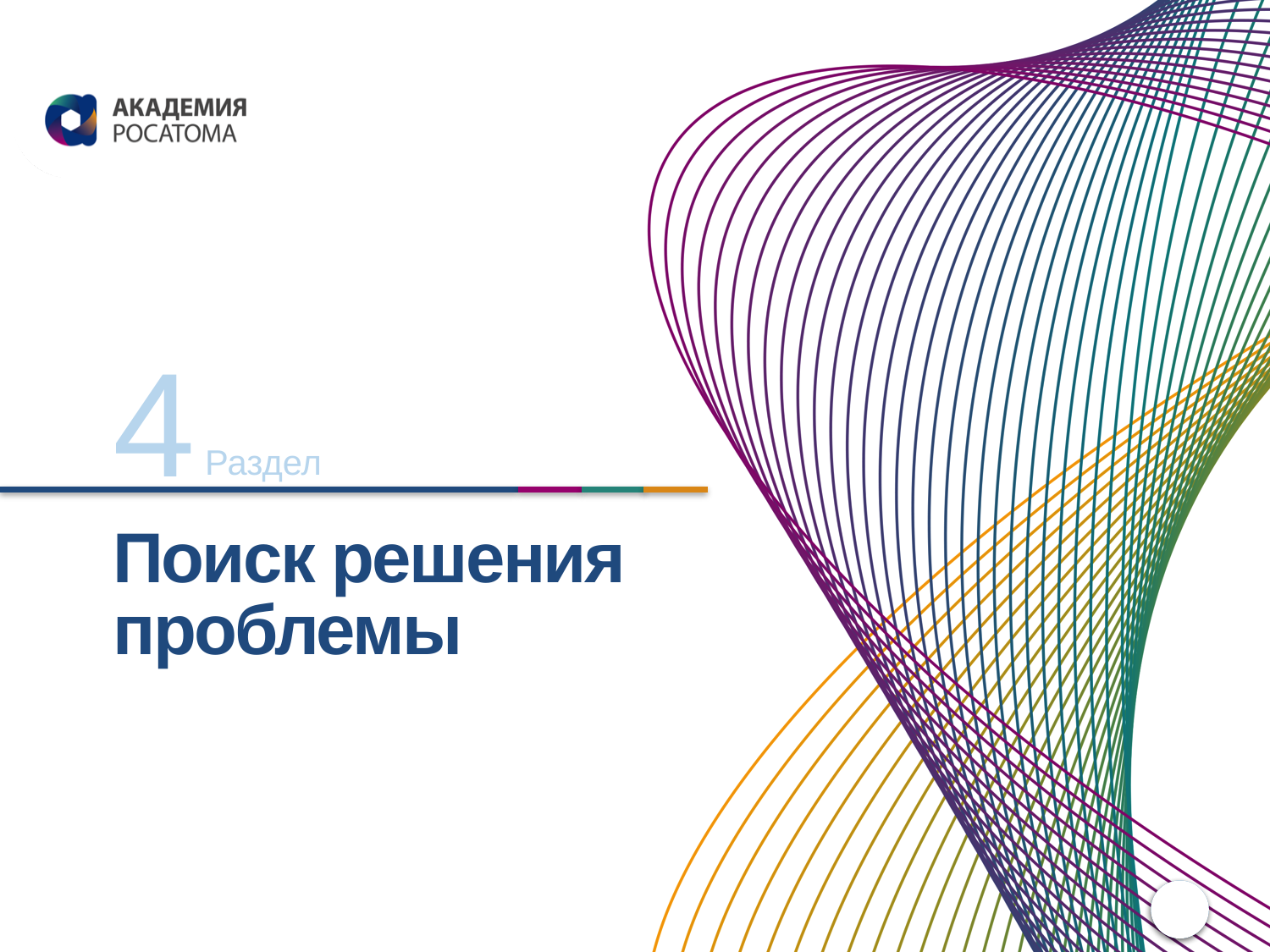

4
Раздел
# Поиск решения проблемы
74